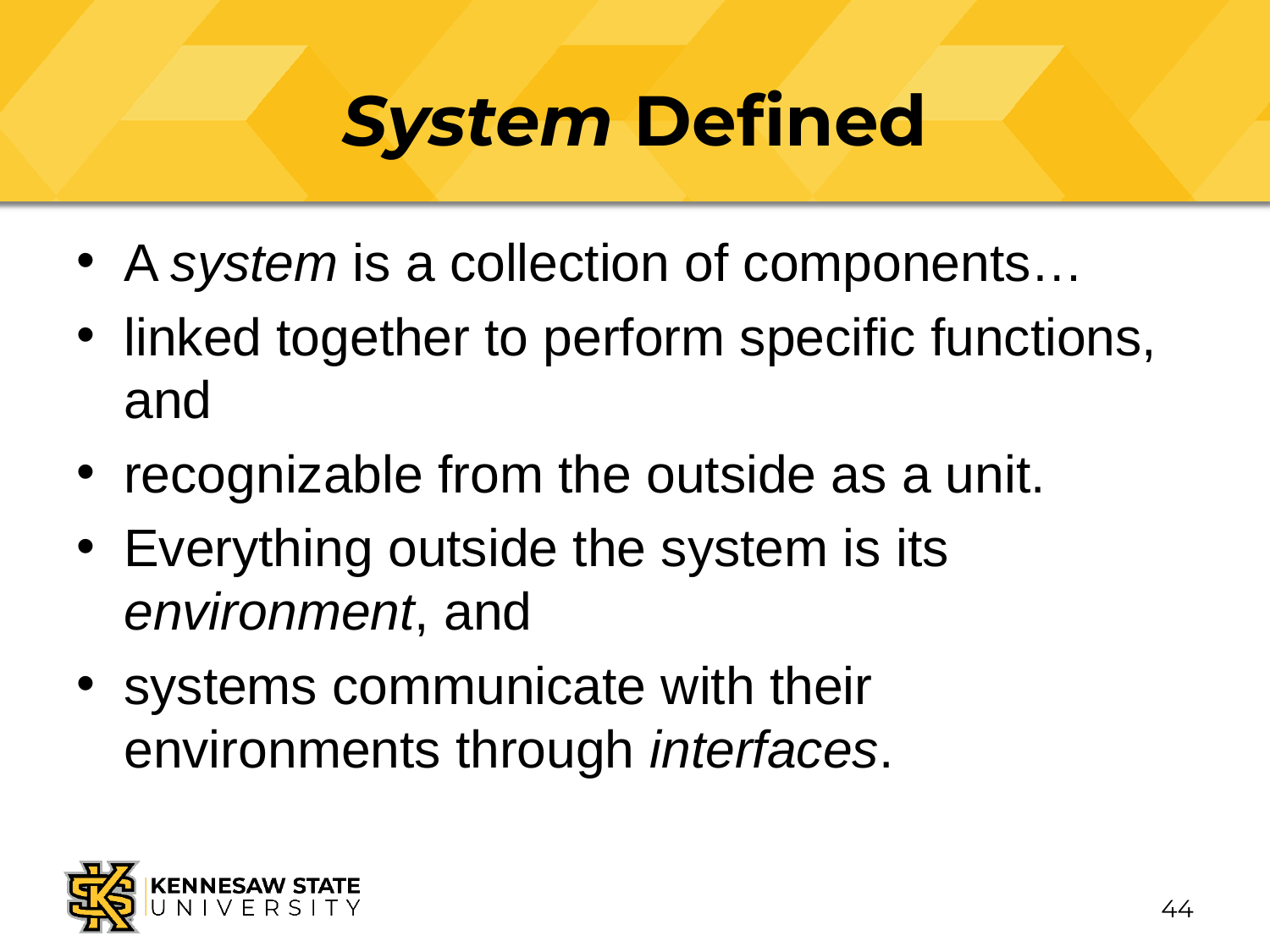

# System Defined
A system is a collection of components…
linked together to perform specific functions, and
recognizable from the outside as a unit.
Everything outside the system is its environment, and
systems communicate with their environments through interfaces.
44